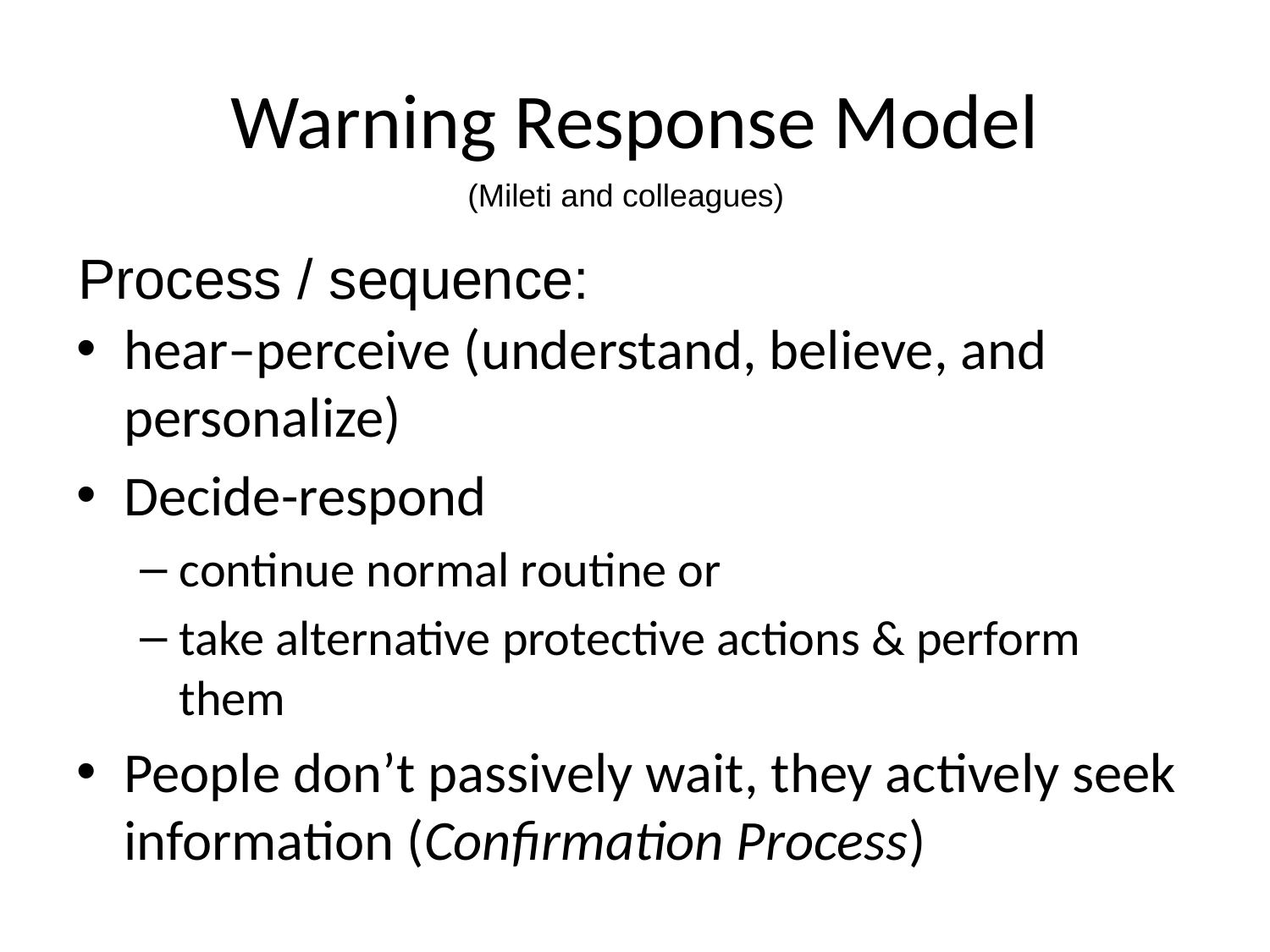

# Warning Response Model
(Mileti and colleagues)
Process / sequence:
hear–perceive (understand, believe, and personalize)
Decide-respond
continue normal routine or
take alternative protective actions & perform them
People don’t passively wait, they actively seek information (Confirmation Process)